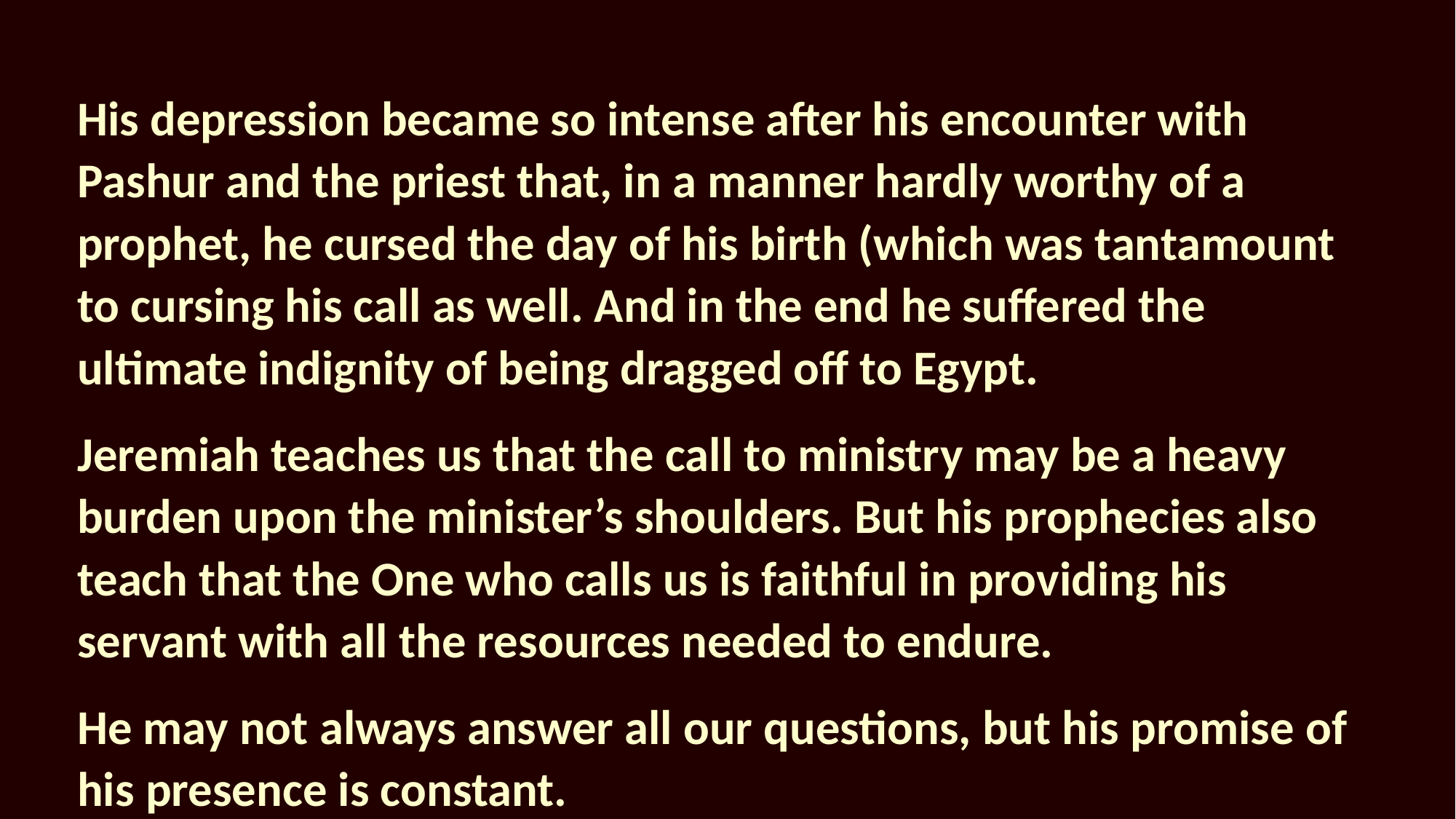

His depression became so intense after his encounter with Pashur and the priest that, in a manner hardly worthy of a prophet, he cursed the day of his birth (which was tantamount to cursing his call as well. And in the end he suffered the ultimate indignity of being dragged off to Egypt.
Jeremiah teaches us that the call to ministry may be a heavy burden upon the minister’s shoulders. But his prophecies also teach that the One who calls us is faithful in providing his servant with all the resources needed to endure.
He may not always answer all our questions, but his promise of his presence is constant.